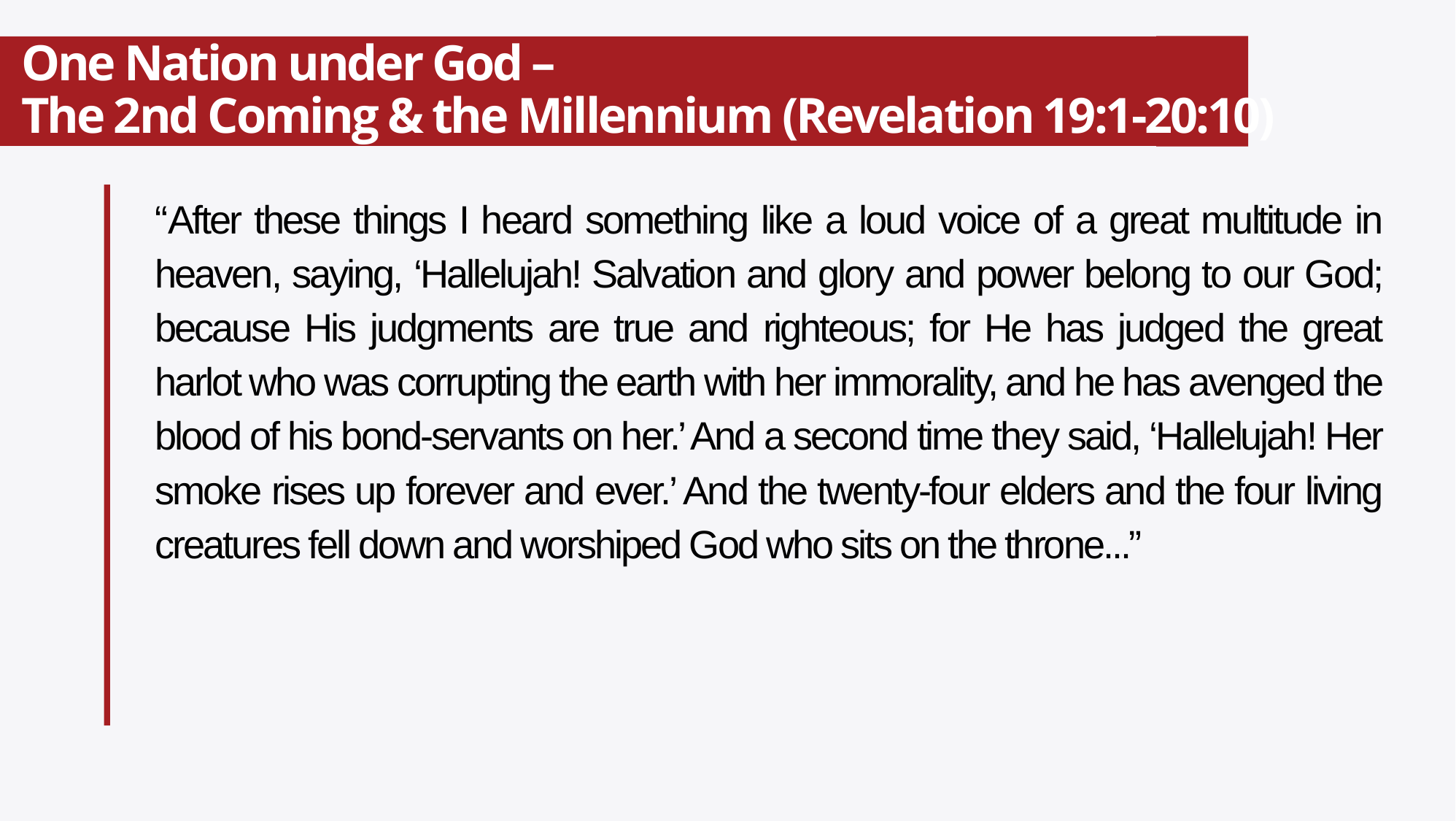

# One Nation under God – The 2nd Coming & the Millennium (Revelation 19:1-20:10)
“After these things I heard something like a loud voice of a great multitude in heaven, saying, ‘Hallelujah! Salvation and glory and power belong to our God; because His judgments are true and righteous; for He has judged the great harlot who was corrupting the earth with her immorality, and he has avenged the blood of his bond-servants on her.’ And a second time they said, ‘Hallelujah! Her smoke rises up forever and ever.’ And the twenty-four elders and the four living creatures fell down and worshiped God who sits on the throne...”